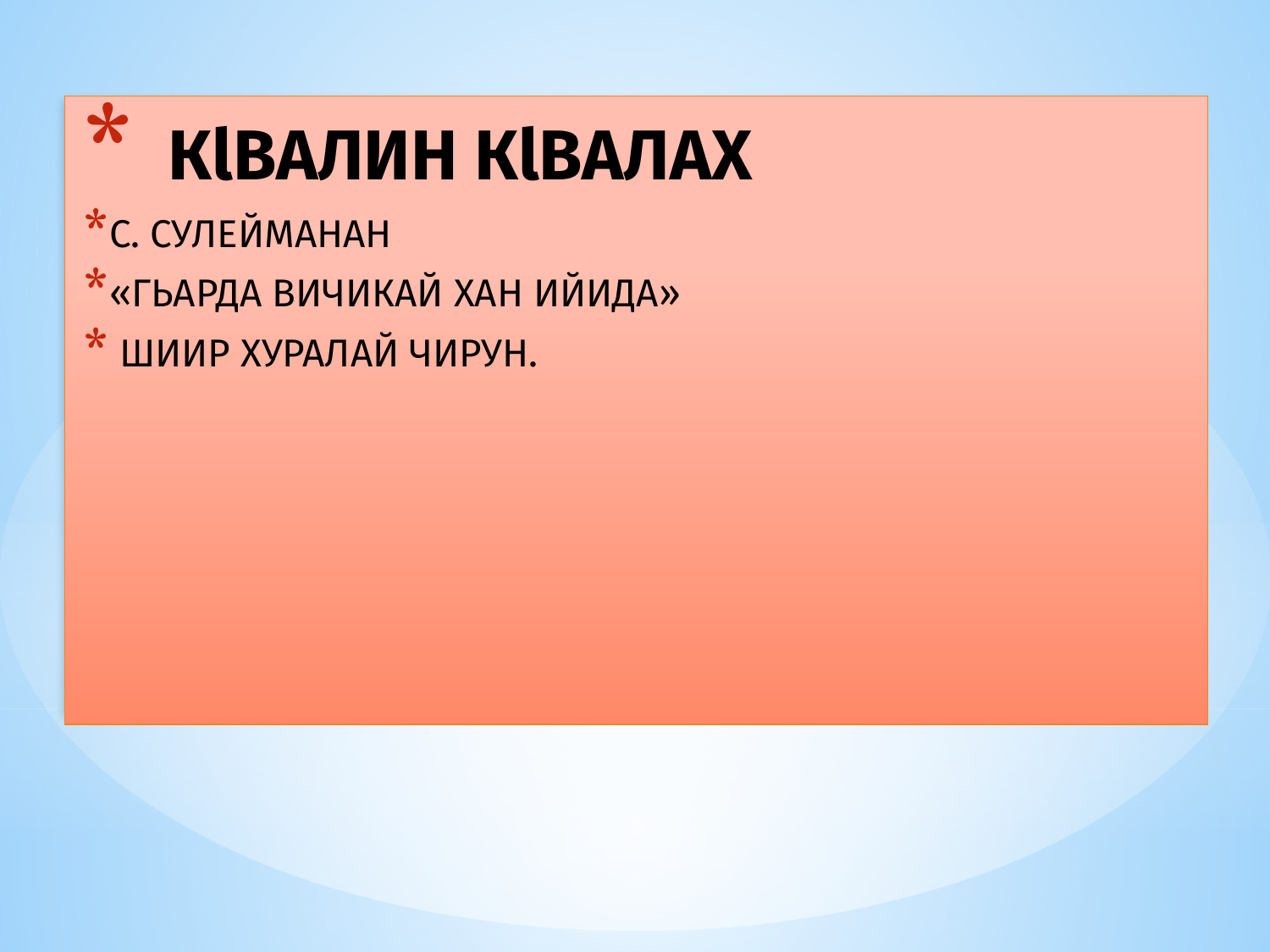

КlВАЛИН КlВАЛАХ
С. СУЛЕЙМАНАН
«ГЬАРДА ВИЧИКАЙ ХАН ИЙИДА»
 ШИИР ХУРАЛАЙ ЧИРУН.